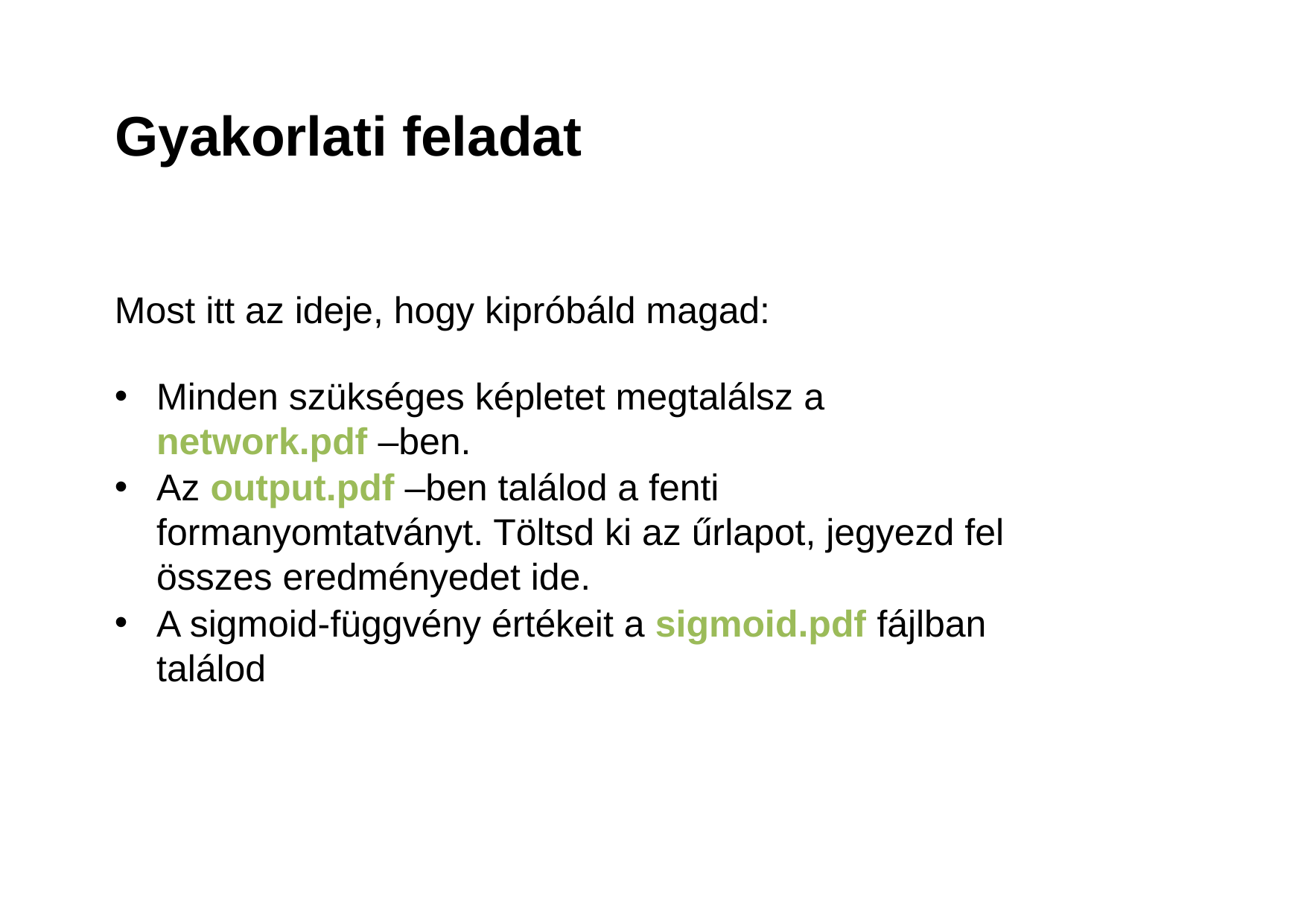

Gyakorlati feladat
Most itt az ideje, hogy kipróbáld magad:

Minden szükséges képletet megtalálsz a  network.pdf –ben.
Az output.pdf –ben találod a fenti formanyomtatványt. Töltsd ki az űrlapot, jegyezd fel összes eredményedet ide.
A sigmoid-függvény értékeit a sigmoid.pdf fájlban találod